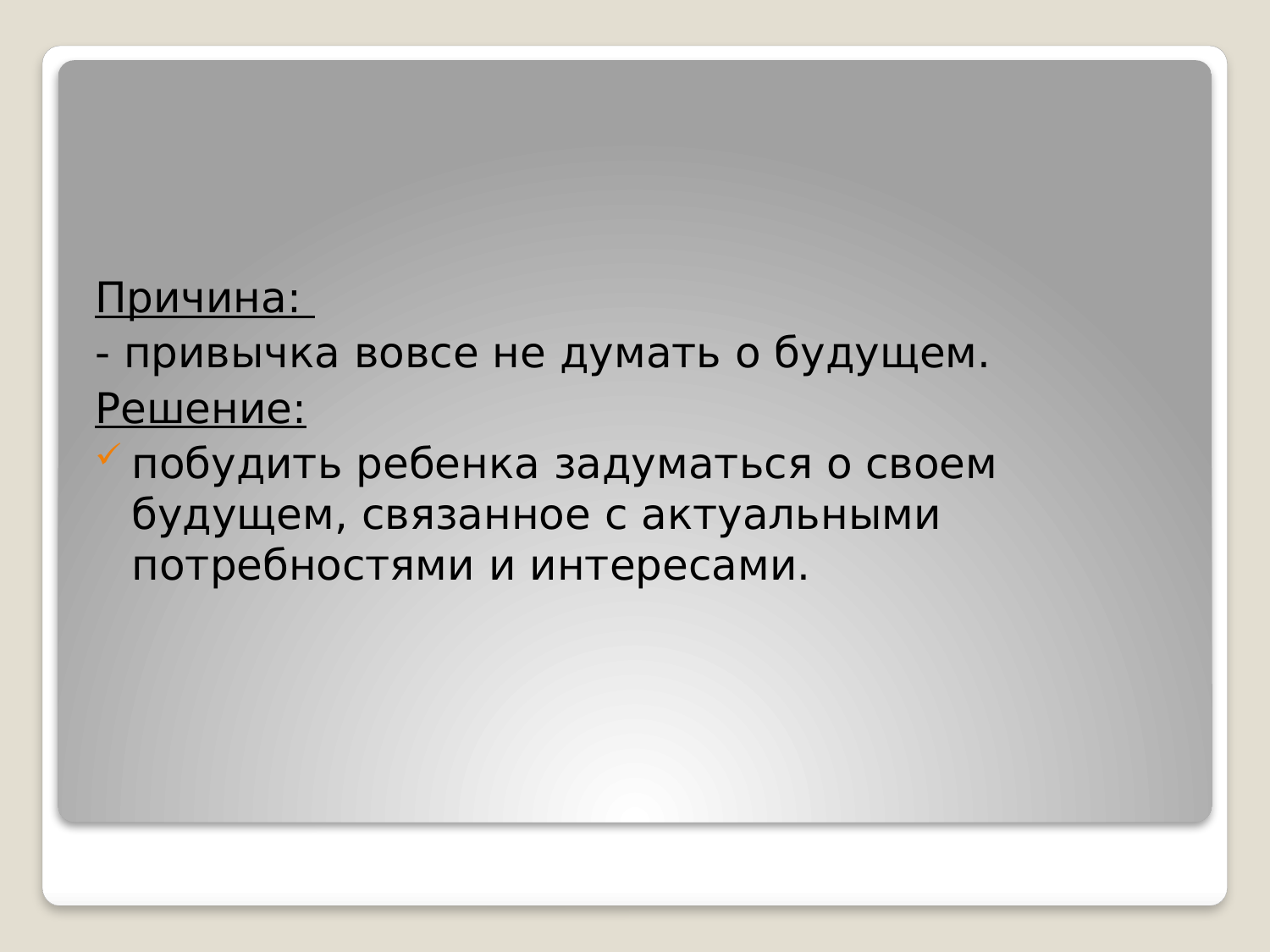

Причина:
- привычка вовсе не думать о будущем.
Решение:
побудить ребенка задуматься о своем будущем, связанное с актуальными потребностями и интересами.